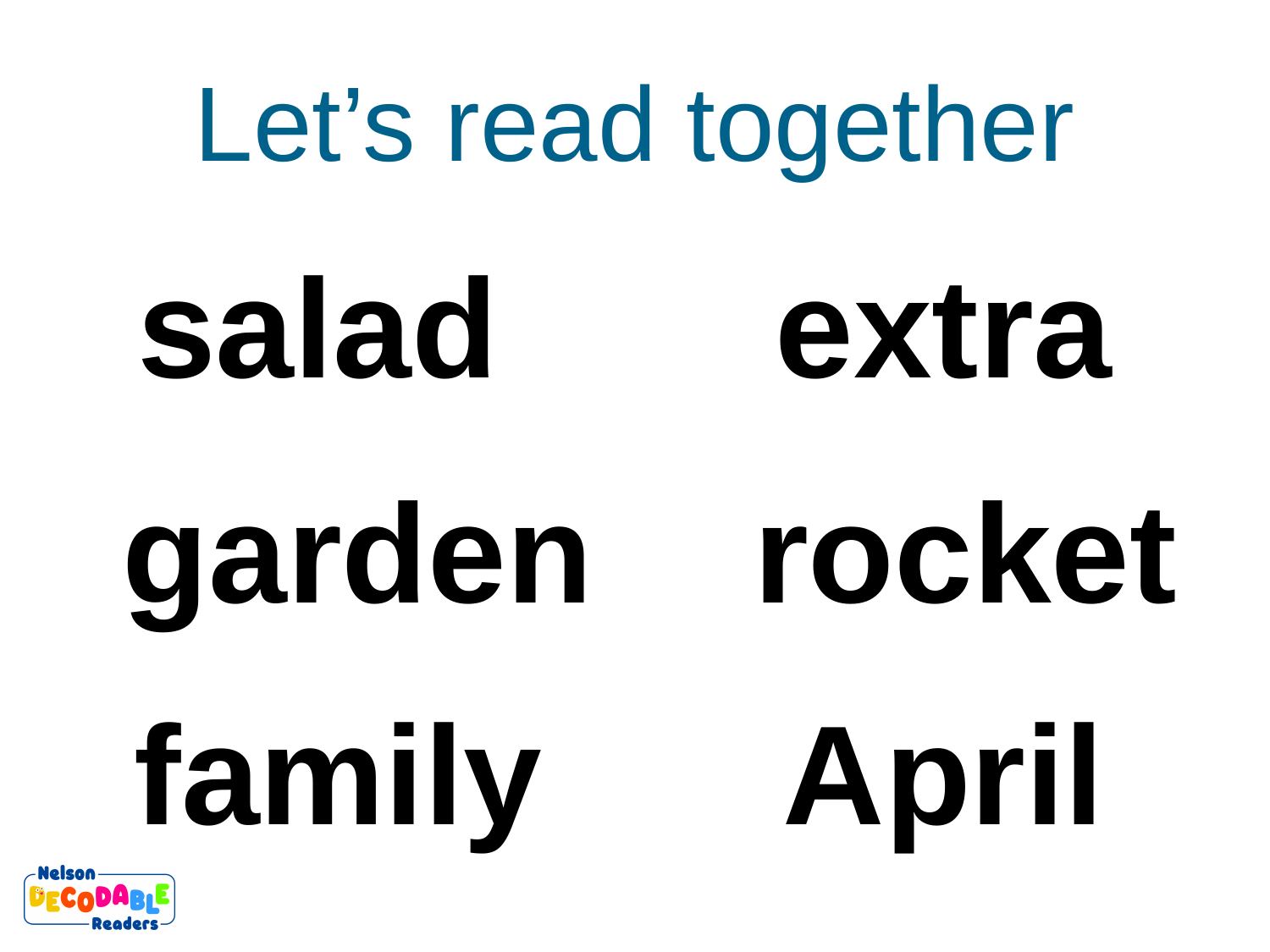

Let’s read together
salad
extra
garden
rocket
April
family